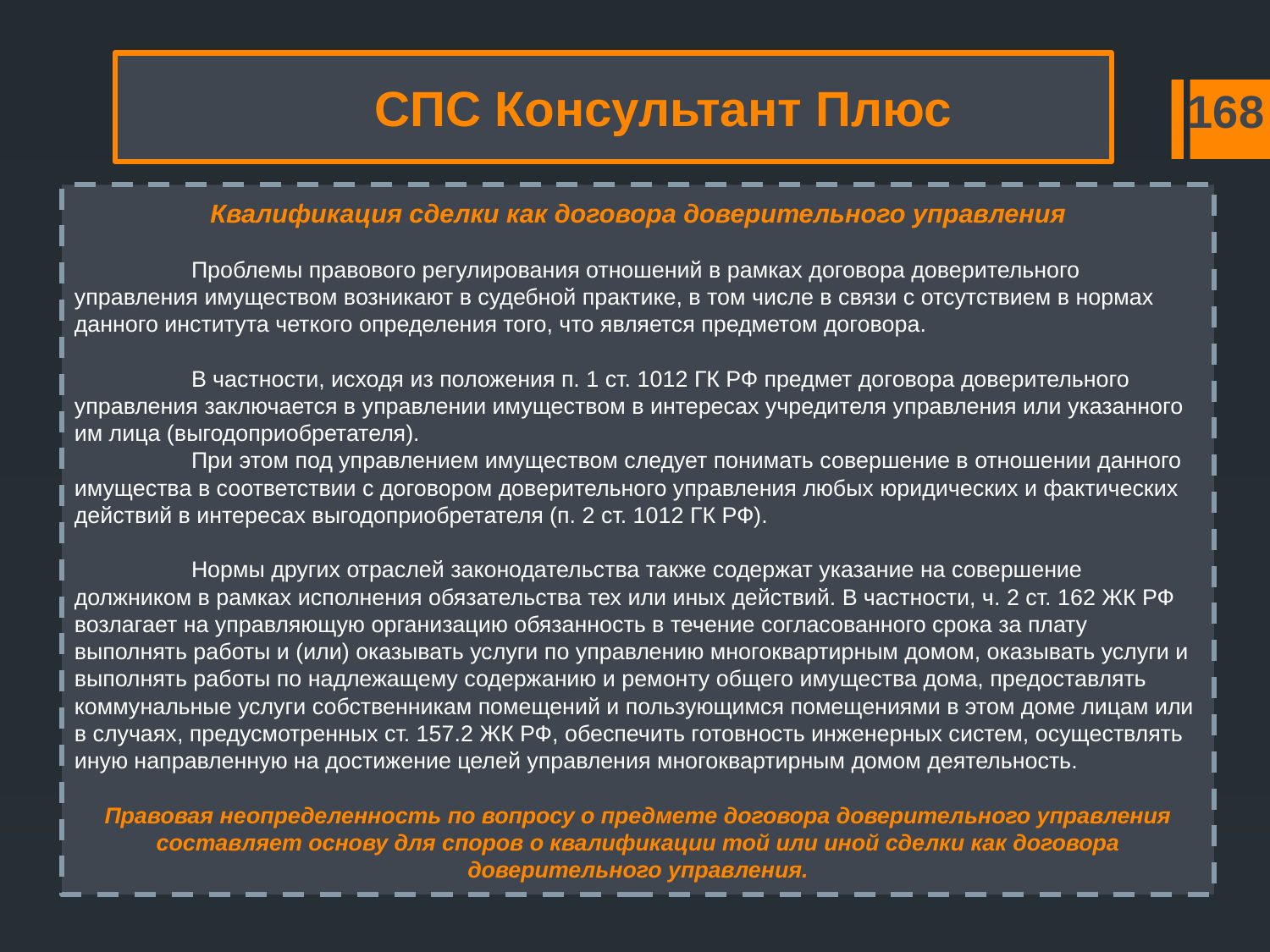

СПС Консультант Плюс
168
Квалификация сделки как договора доверительного управления

	Проблемы правового регулирования отношений в рамках договора доверительного управления имуществом возникают в судебной практике, в том числе в связи с отсутствием в нормах данного института четкого определения того, что является предметом договора.

	В частности, исходя из положения п. 1 ст. 1012 ГК РФ предмет договора доверительного управления заключается в управлении имуществом в интересах учредителя управления или указанного им лица (выгодоприобретателя).
	При этом под управлением имуществом следует понимать совершение в отношении данного имущества в соответствии с договором доверительного управления любых юридических и фактических действий в интересах выгодоприобретателя (п. 2 ст. 1012 ГК РФ).

	Нормы других отраслей законодательства также содержат указание на совершение должником в рамках исполнения обязательства тех или иных действий. В частности, ч. 2 ст. 162 ЖК РФ возлагает на управляющую организацию обязанность в течение согласованного срока за плату выполнять работы и (или) оказывать услуги по управлению многоквартирным домом, оказывать услуги и выполнять работы по надлежащему содержанию и ремонту общего имущества дома, предоставлять коммунальные услуги собственникам помещений и пользующимся помещениями в этом доме лицам или в случаях, предусмотренных ст. 157.2 ЖК РФ, обеспечить готовность инженерных систем, осуществлять иную направленную на достижение целей управления многоквартирным домом деятельность.

Правовая неопределенность по вопросу о предмете договора доверительного управления составляет основу для споров о квалификации той или иной сделки как договора доверительного управления.